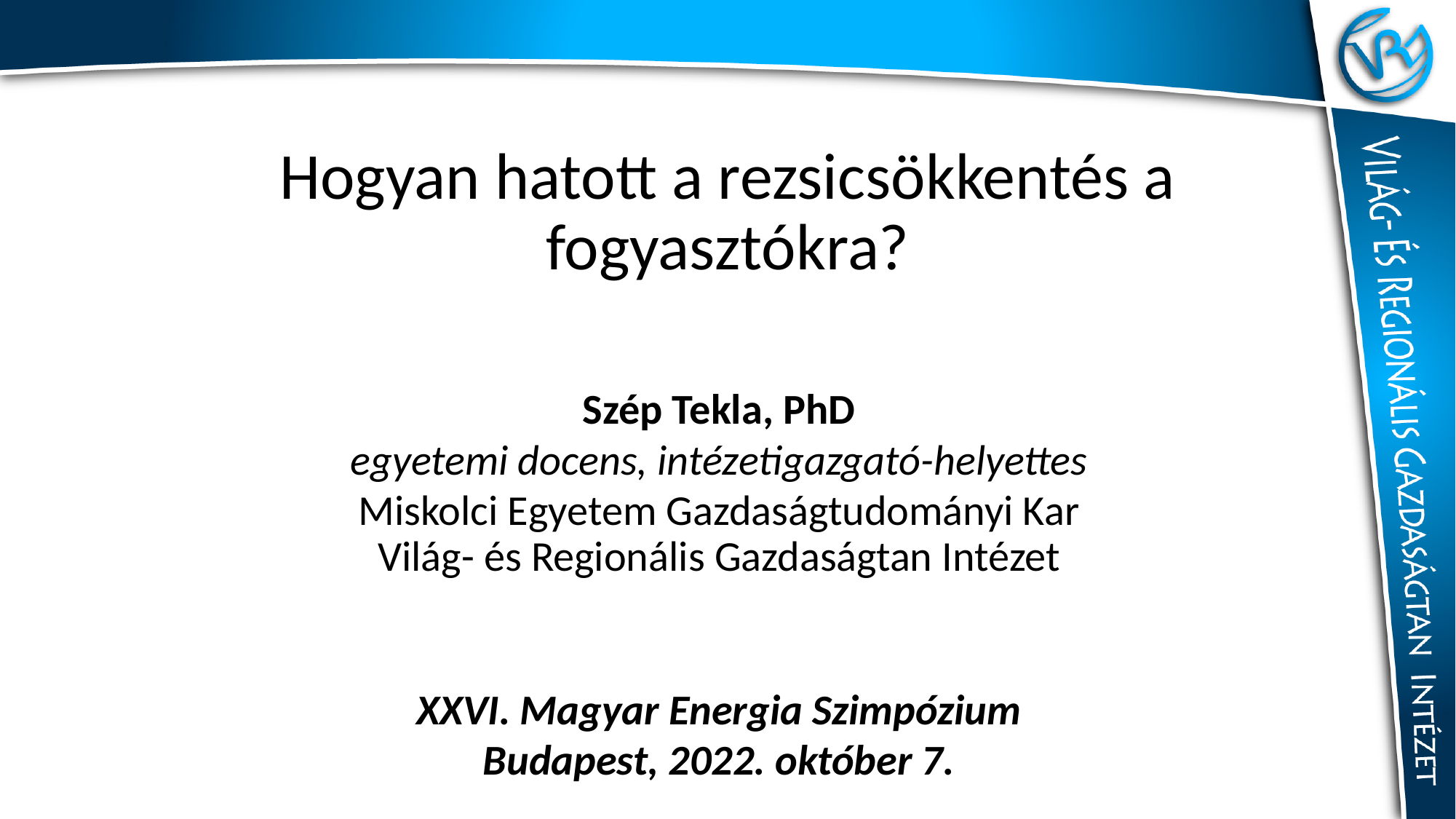

# Hogyan hatott a rezsicsökkentés a fogyasztókra?
Szép Tekla, PhD
egyetemi docens, intézetigazgató-helyettes
Miskolci Egyetem Gazdaságtudományi Kar Világ- és Regionális Gazdaságtan Intézet

XXVI. Magyar Energia Szimpózium
Budapest, 2022. október 7.